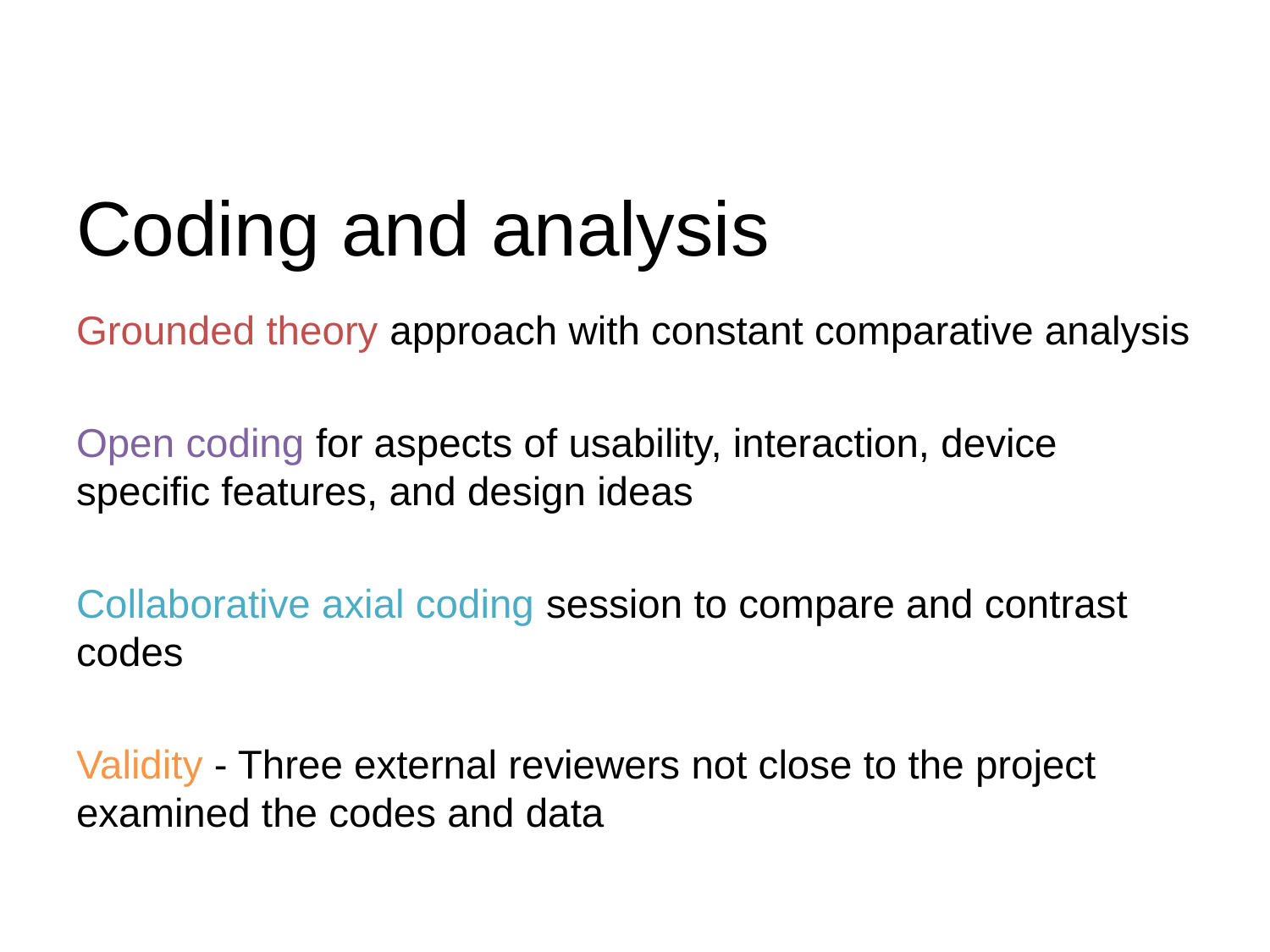

Coding and analysis
Grounded theory approach with constant comparative analysis

Open coding for aspects of usability, interaction, device specific features, and design ideas

Collaborative axial coding session to compare and contrast codes

Validity - Three external reviewers not close to the project examined the codes and data